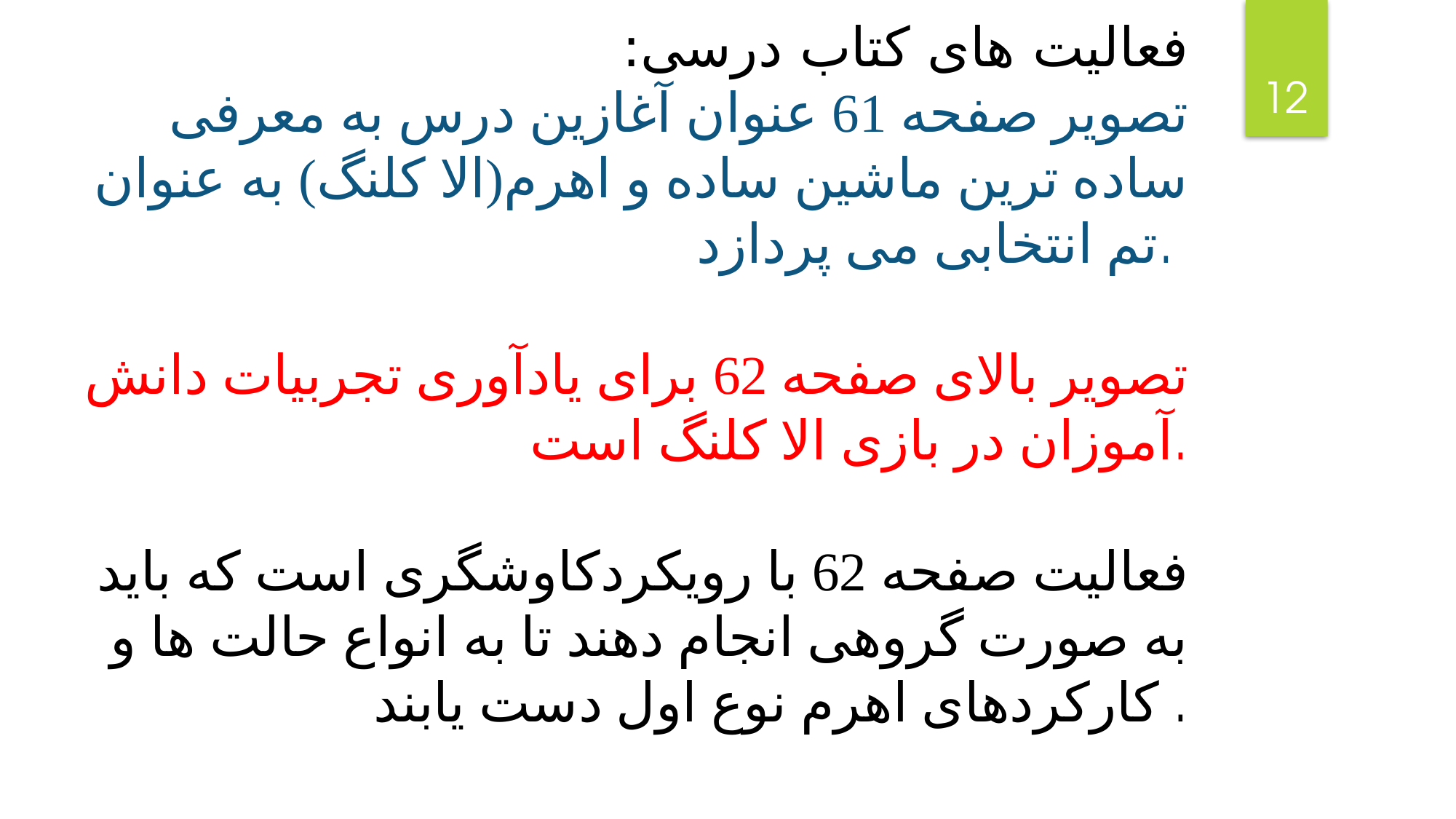

فعالیت های کتاب درسی:
تصویر صفحه 61 عنوان آغازین درس به معرفی ساده ترین ماشین ساده و اهرم(الا کلنگ) به عنوان تم انتخابی می پردازد.
تصویر بالای صفحه 62 برای یادآوری تجربیات دانش آموزان در بازی الا کلنگ است.
فعالیت صفحه 62 با رویکردکاوشگری است که باید به صورت گروهی انجام دهند تا به انواع حالت ها و کارکردهای اهرم نوع اول دست یابند .

12